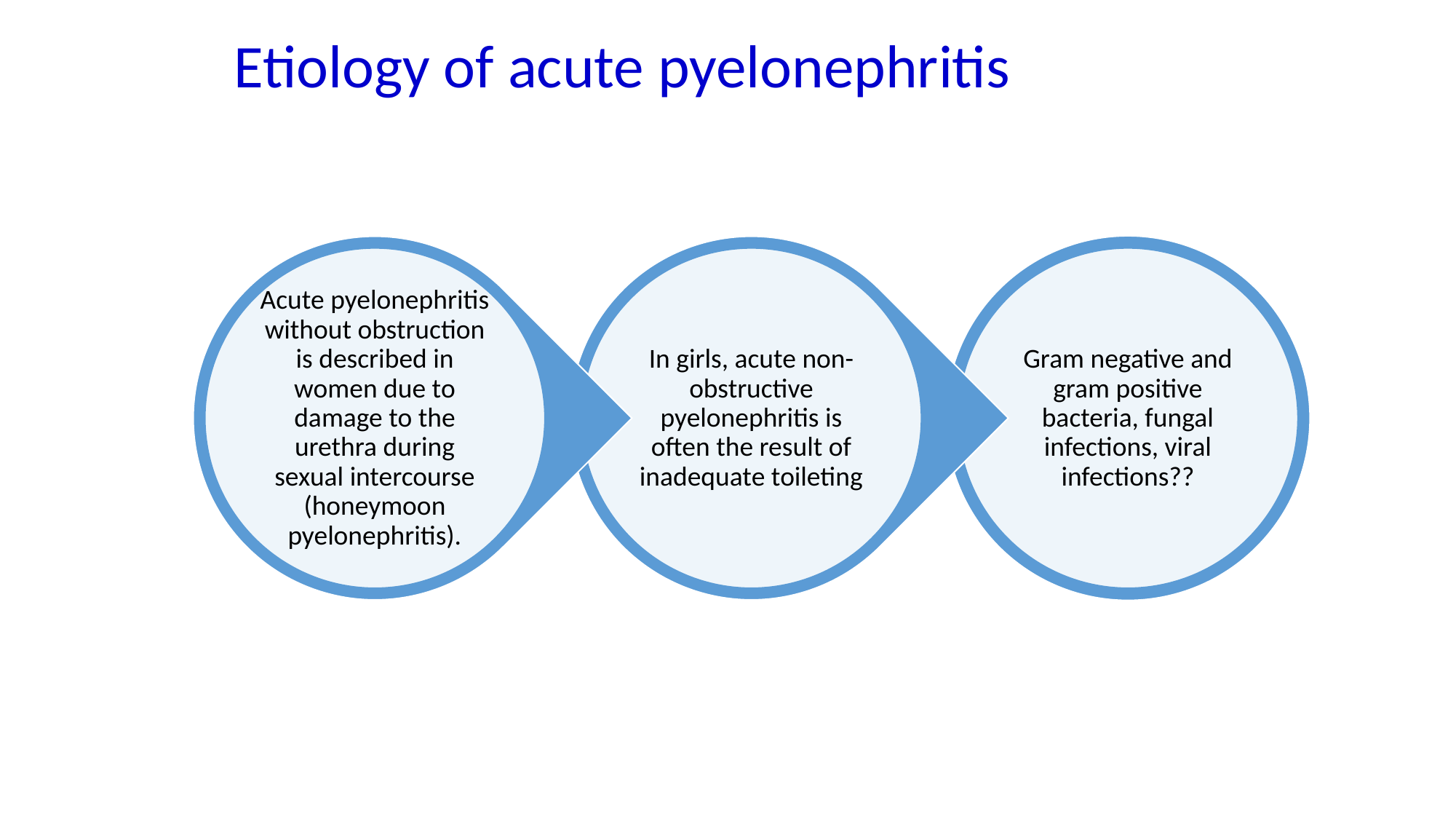

# Etiology of acute pyelonephritis
Gram negative and gram positive bacteria, fungal infections, viral infections??
In girls, acute non-obstructive pyelonephritis is often the result of inadequate toileting
Acute pyelonephritis without obstruction is described in women due to damage to the urethra during sexual intercourse (honeymoon pyelonephritis).